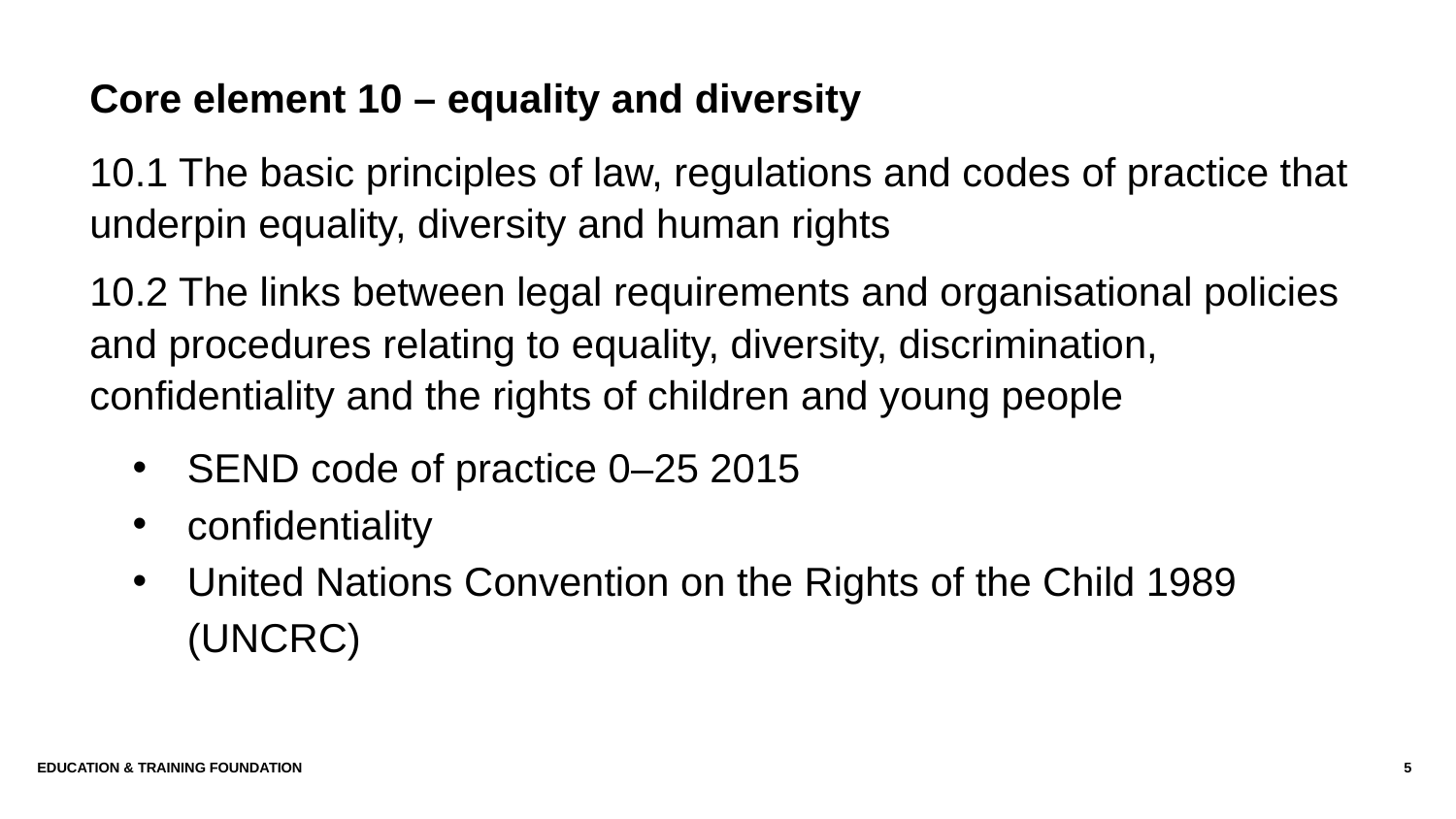

# Core element 10 – equality and diversity
10.1 The basic principles of law, regulations and codes of practice that underpin equality, diversity and human rights
10.2 The links between legal requirements and organisational policies and procedures relating to equality, diversity, discrimination, confidentiality and the rights of children and young people
SEND code of practice 0–25 2015
confidentiality
United Nations Convention on the Rights of the Child 1989 (UNCRC)
Education & Training Foundation
5